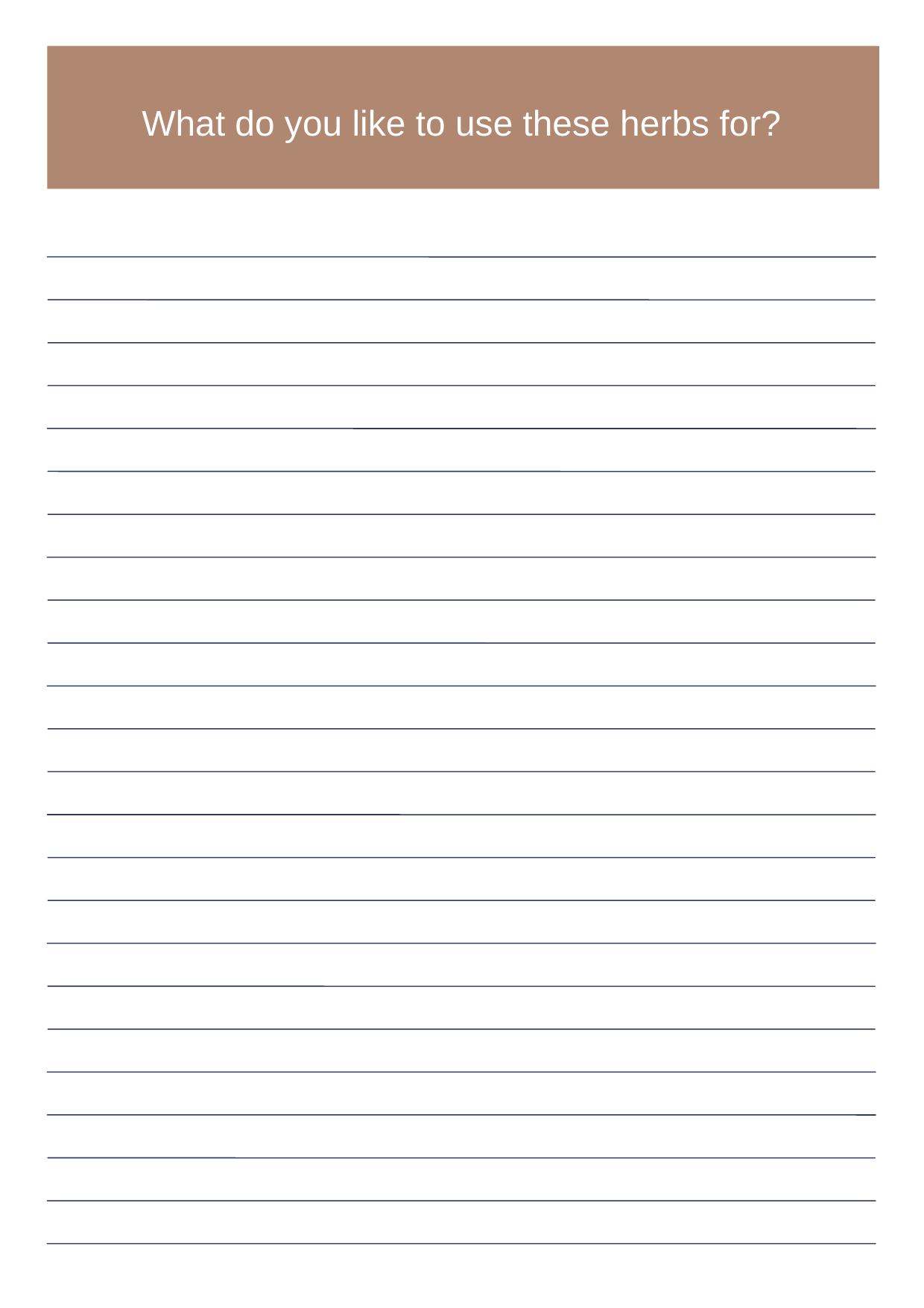

What do you like to use these herbs for?